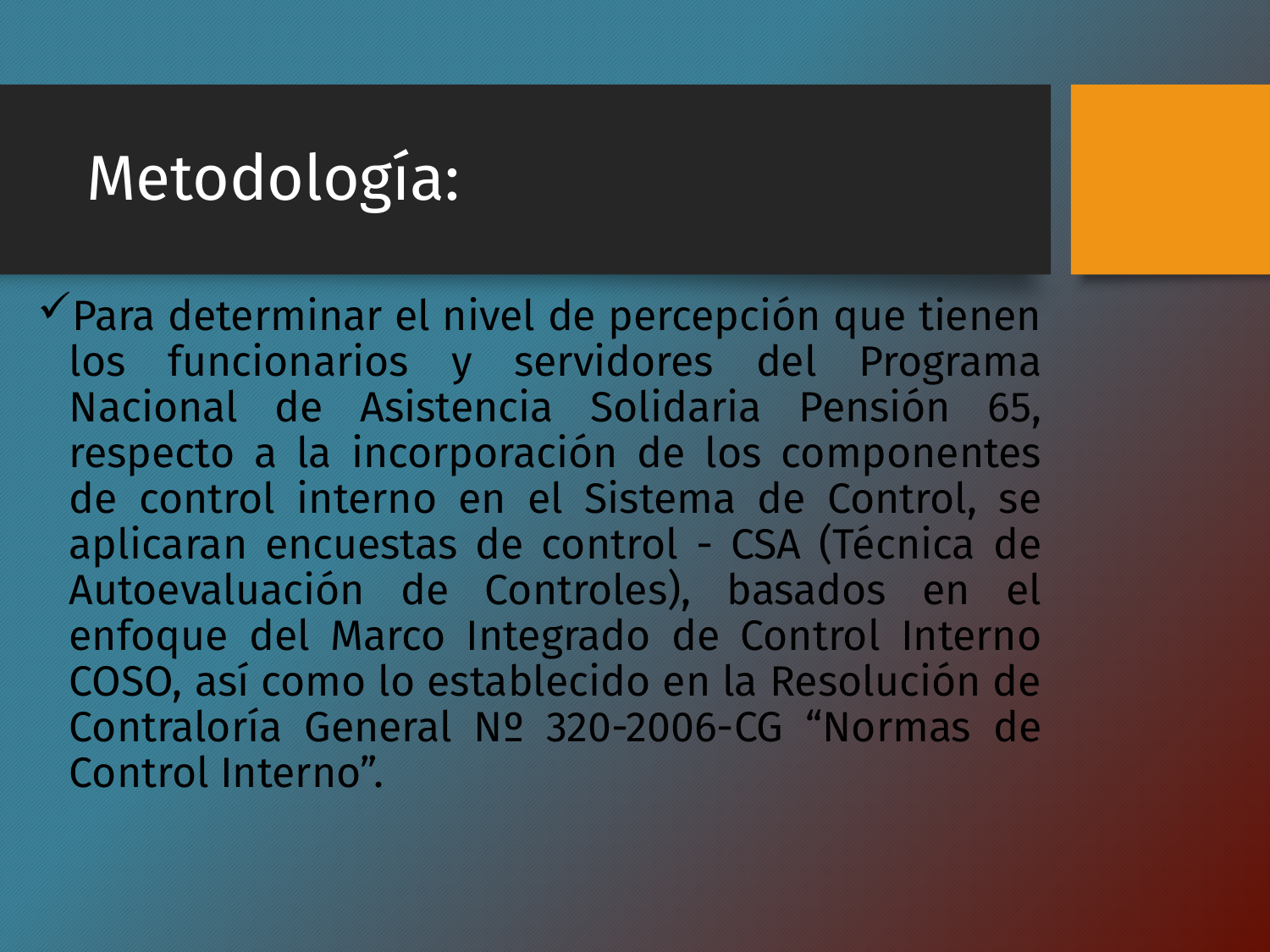

# Metodología:
Para determinar el nivel de percepción que tienen los funcionarios y servidores del Programa Nacional de Asistencia Solidaria Pensión 65, respecto a la incorporación de los componentes de control interno en el Sistema de Control, se aplicaran encuestas de control - CSA (Técnica de Autoevaluación de Controles), basados en el enfoque del Marco Integrado de Control Interno COSO, así como lo establecido en la Resolución de Contraloría General Nº 320-2006-CG “Normas de Control Interno”.